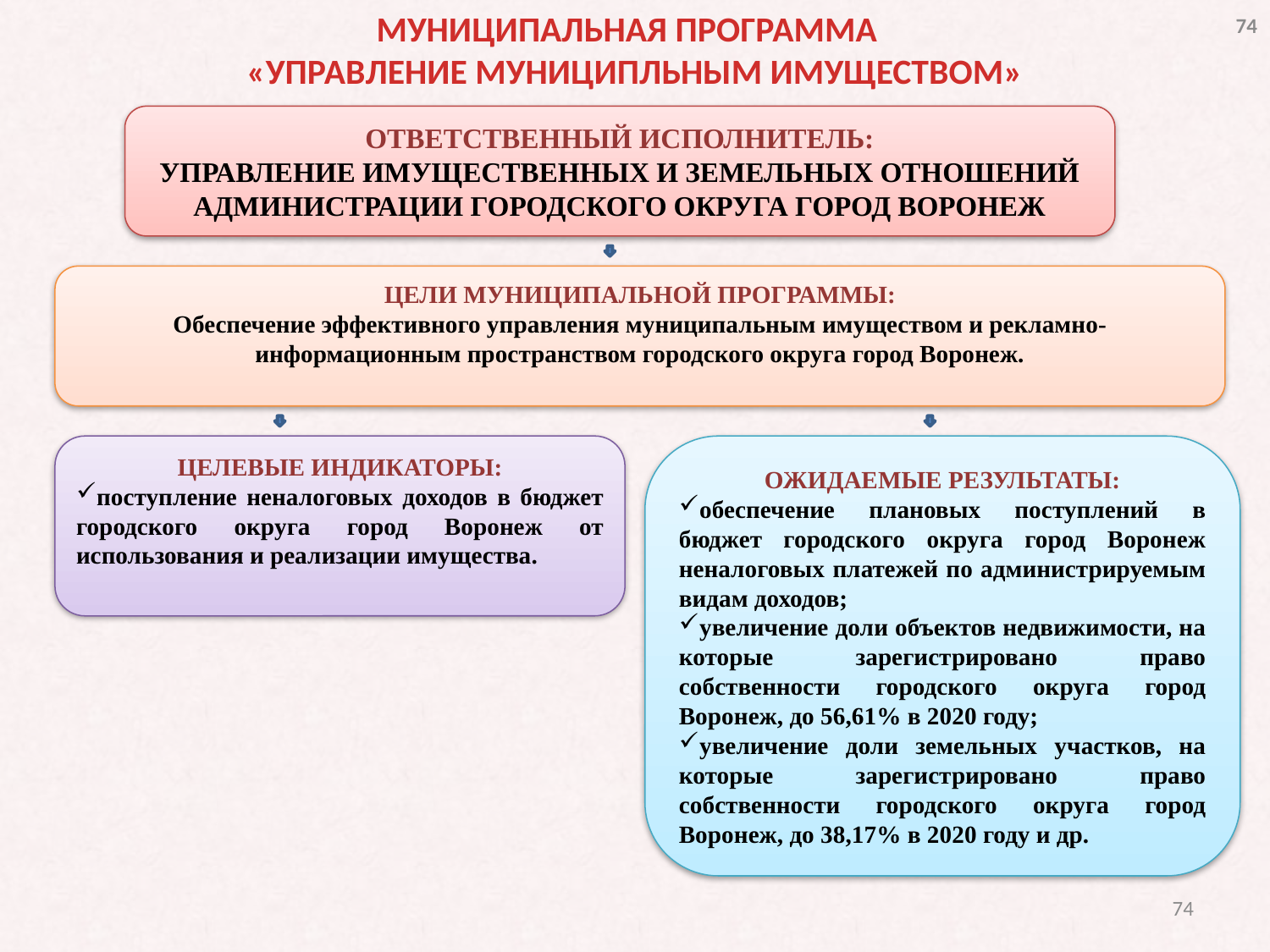

МУНИЦИПАЛЬНАЯ ПРОГРАММА
«УПРАВЛЕНИЕ МУНИЦИПЛЬНЫМ ИМУЩЕСТВОМ»
74
ОТВЕТСТВЕННЫЙ ИСПОЛНИТЕЛЬ:
УПРАВЛЕНИЕ ИМУЩЕСТВЕННЫХ И ЗЕМЕЛЬНЫХ ОТНОШЕНИЙ АДМИНИСТРАЦИИ ГОРОДСКОГО ОКРУГА ГОРОД ВОРОНЕЖ

ЦЕЛИ МУНИЦИПАЛЬНОЙ ПРОГРАММЫ:
Обеспечение эффективного управления муниципальным имуществом и рекламно-информационным пространством городского округа город Воронеж.

ЦЕЛЕВЫЕ ИНДИКАТОРЫ:
поступление неналоговых доходов в бюджет городского округа город Воронеж от использования и реализации имущества.

ОЖИДАЕМЫЕ РЕЗУЛЬТАТЫ:
обеспечение плановых поступлений в бюджет городского округа город Воронеж неналоговых платежей по администрируемым видам доходов;
увеличение доли объектов недвижимости, на которые зарегистрировано право собственности городского округа город Воронеж, до 56,61% в 2020 году;
увеличение доли земельных участков, на которые зарегистрировано право собственности городского округа город Воронеж, до 38,17% в 2020 году и др.

74